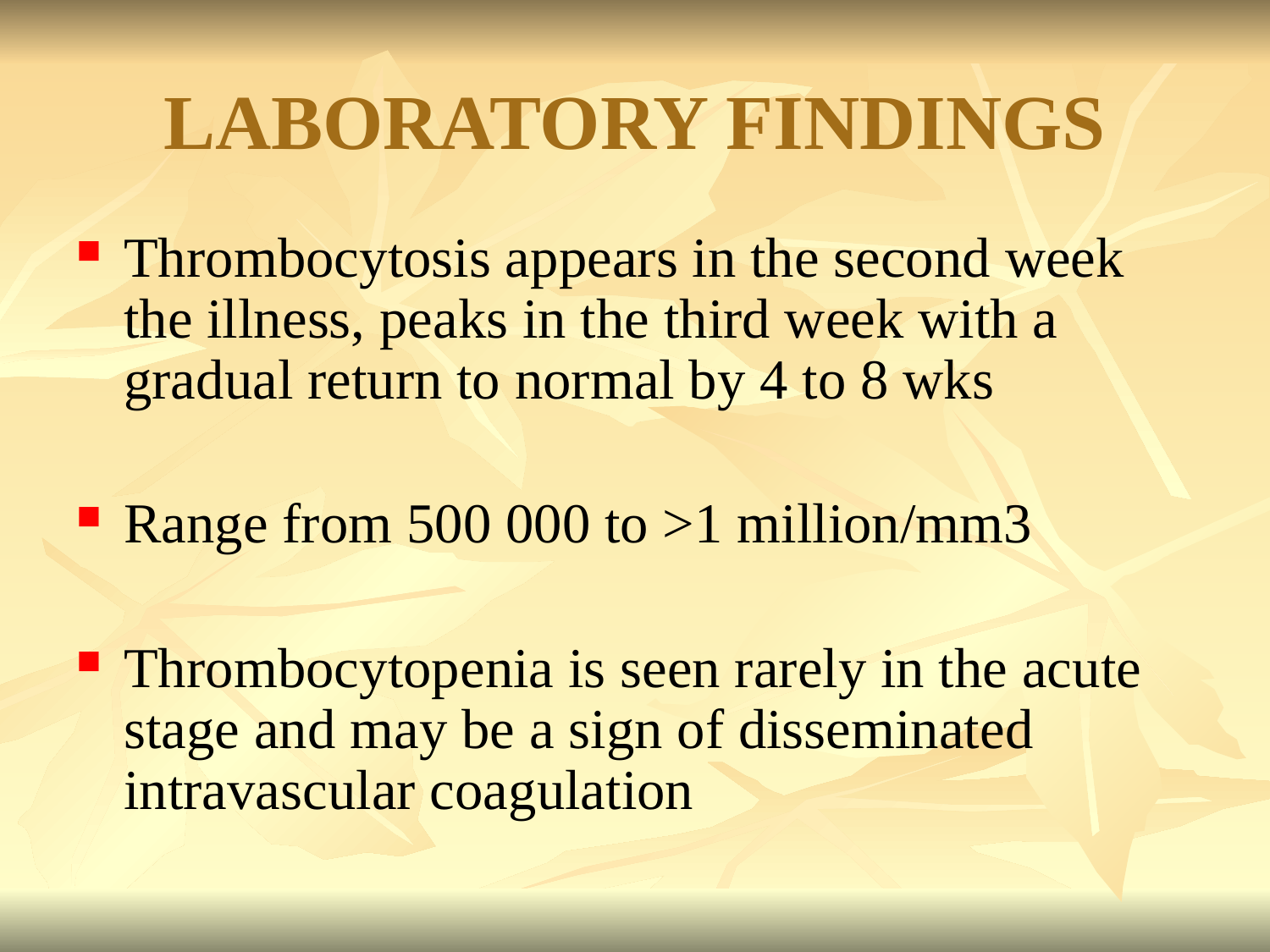

# LABORATORY FINDINGS
Thrombocytosis appears in the second week the illness, peaks in the third week with a gradual return to normal by 4 to 8 wks

Range from 500 000 to >1 million/mm3

Thrombocytopenia is seen rarely in the acute stage and may be a sign of disseminated intravascular coagulation